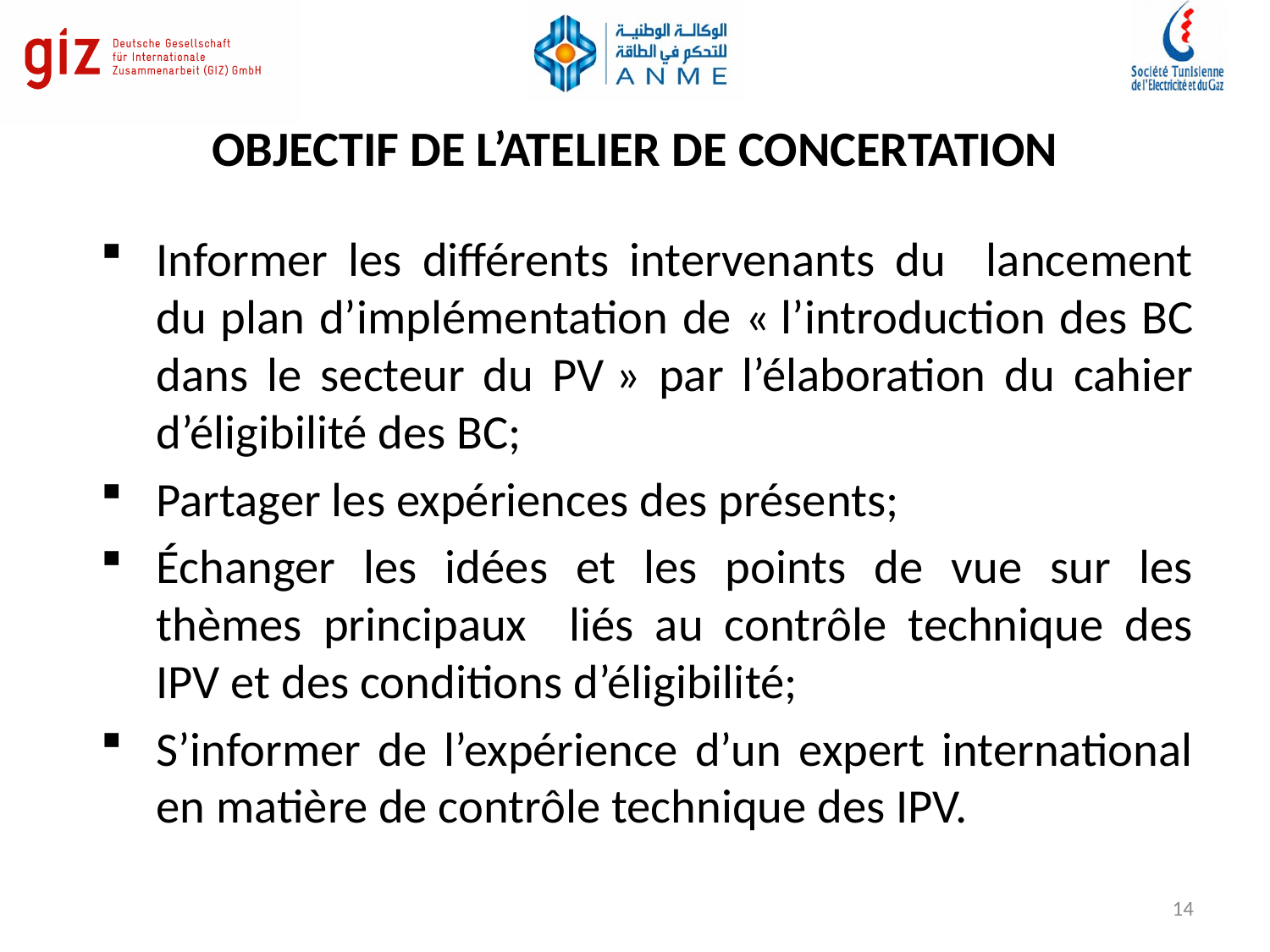

# OBJECTIF DE L’ATELIER DE CONCERTATION
Informer les différents intervenants du  lancement du plan d’implémentation de « l’introduction des BC dans le secteur du PV » par l’élaboration du cahier d’éligibilité des BC;
Partager les expériences des présents;
Échanger les idées et les points de vue sur les thèmes principaux  liés au contrôle technique des IPV et des conditions d’éligibilité;
S’informer de l’expérience d’un expert international en matière de contrôle technique des IPV.

14